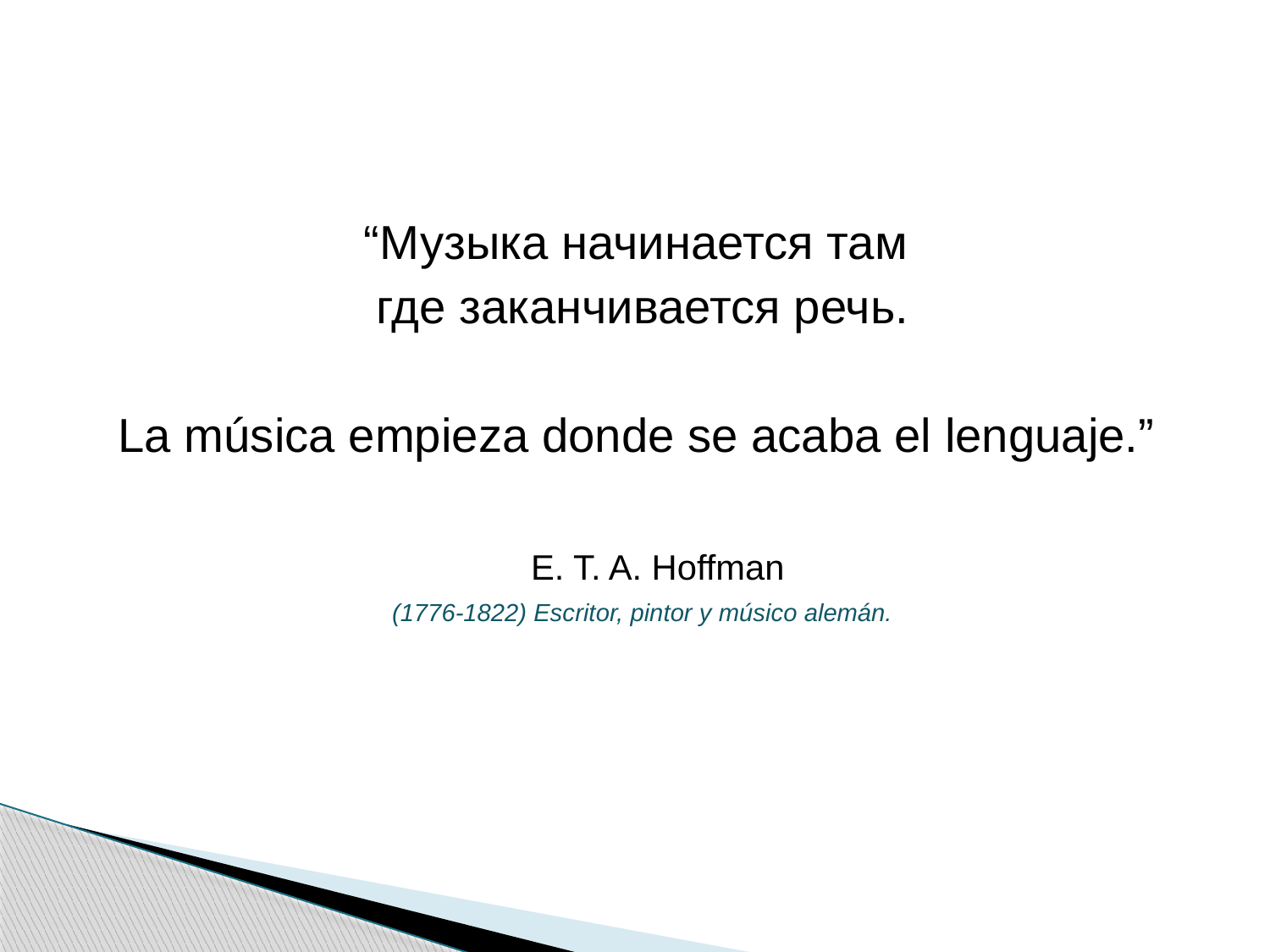

#
“Музыка начинается там
где заканчивается речь.

La música empieza donde se acaba el lenguaje.”

   E. T. A. Hoffman
(1776-1822) Escritor, pintor y músico alemán.